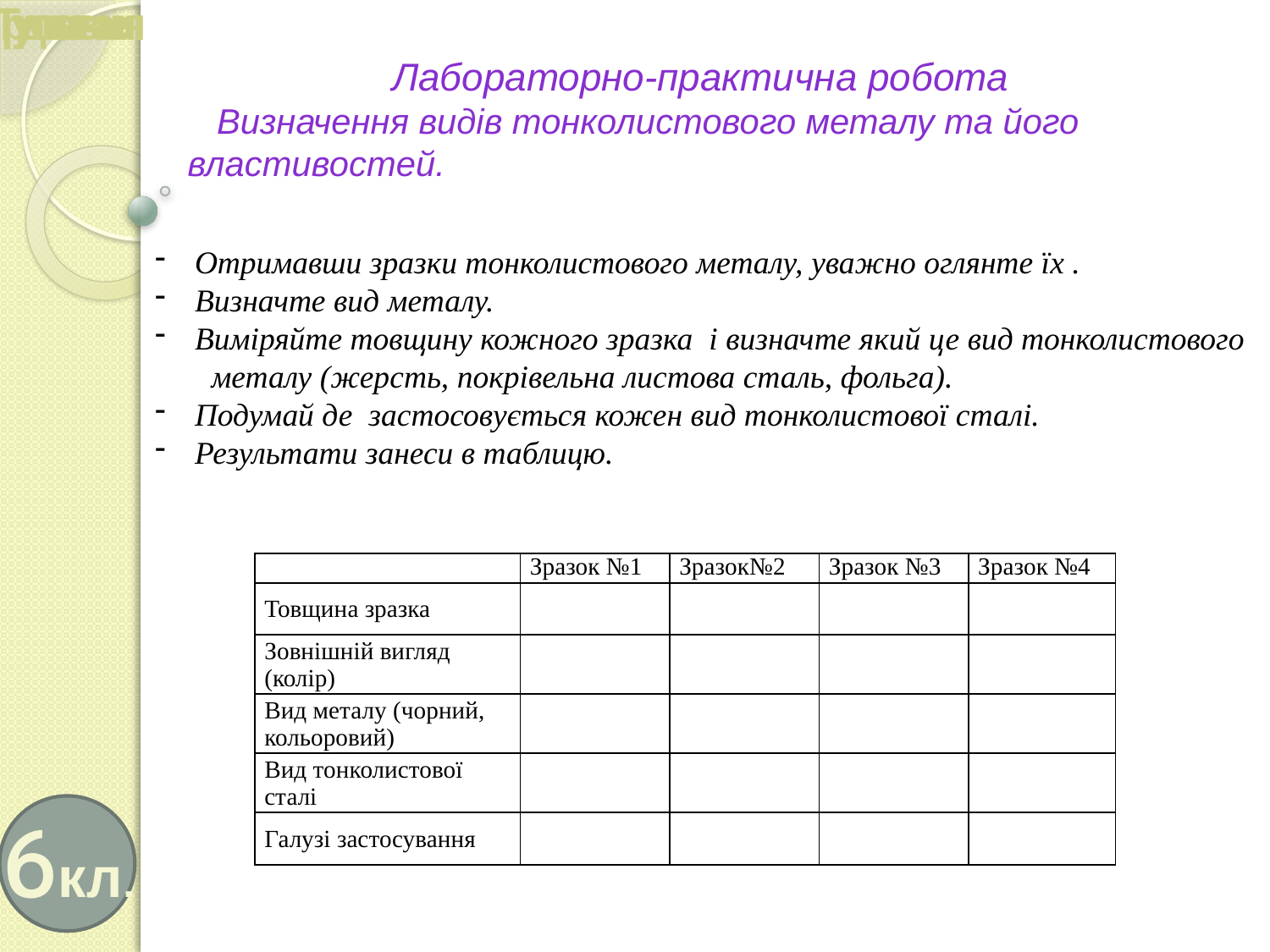

Трудове навчання
Лабораторно-практична робота
   Визначення видів тонколистового металу та його
властивостей.
Отримавши зразки тонколистового металу, уважно оглянте їх .
Визначте вид металу.
Виміряйте товщину кожного зразка  і визначте який це вид тонколистового
       металу (жерсть, покрівельна листова сталь, фольга).
Подумай де  застосовується кожен вид тонколистової сталі.
Результати занеси в таблицю.
|  | Зразок №1 | Зразок№2 | Зразок №3 | Зразок №4 |
| --- | --- | --- | --- | --- |
| Товщина зразка |  |  |  |  |
| Зовнішній вигляд (колір) |  |  |  |  |
| Вид металу (чорний, кольоровий) |  |  |  |  |
| Вид тонколистової сталі |  |  |  |  |
| Галузі застосування |  |  |  |  |
6кл.